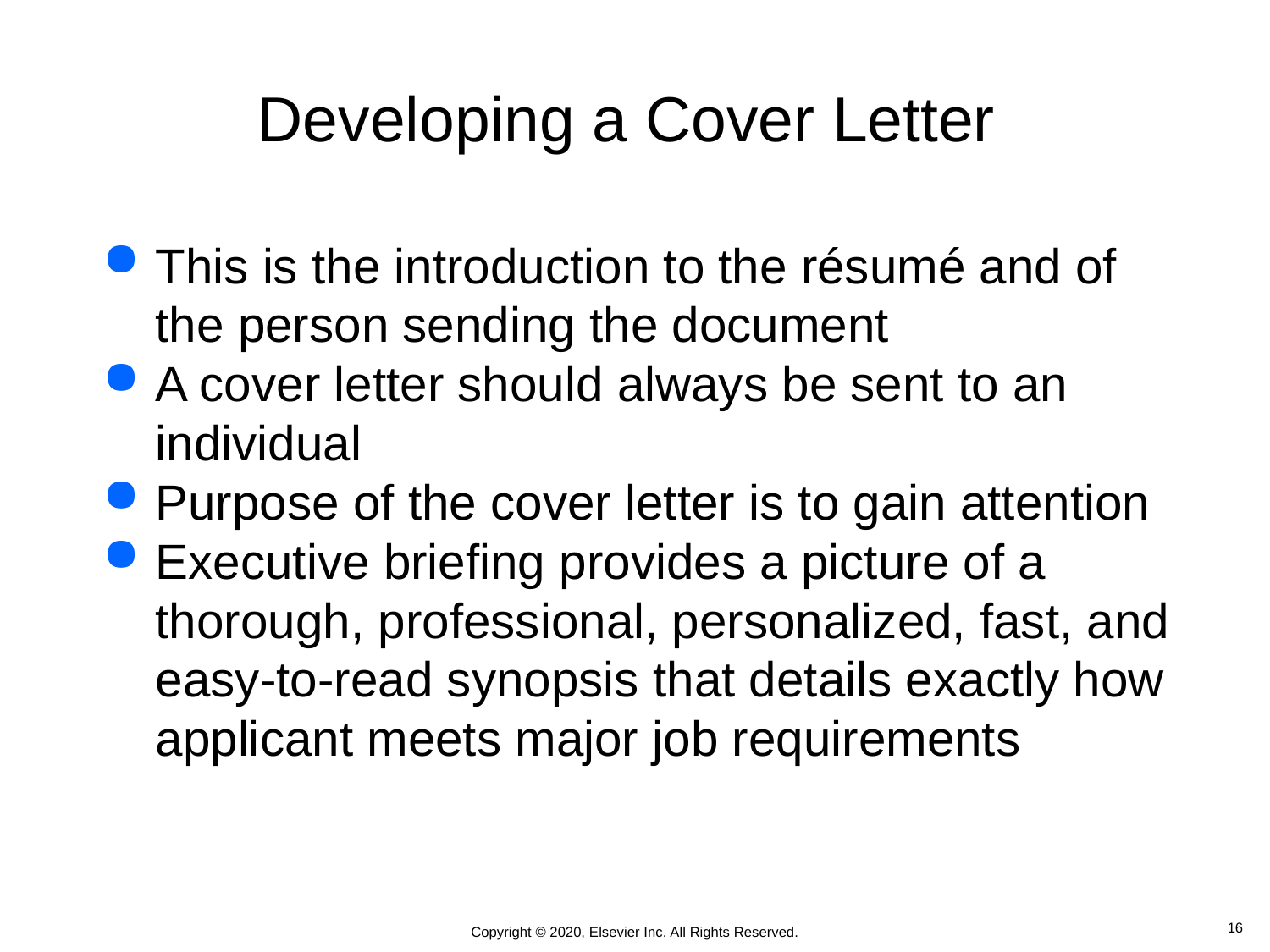

# Developing a Cover Letter
This is the introduction to the résumé and of the person sending the document
A cover letter should always be sent to an individual
Purpose of the cover letter is to gain attention
Executive briefing provides a picture of a thorough, professional, personalized, fast, and easy-to-read synopsis that details exactly how applicant meets major job requirements
 16